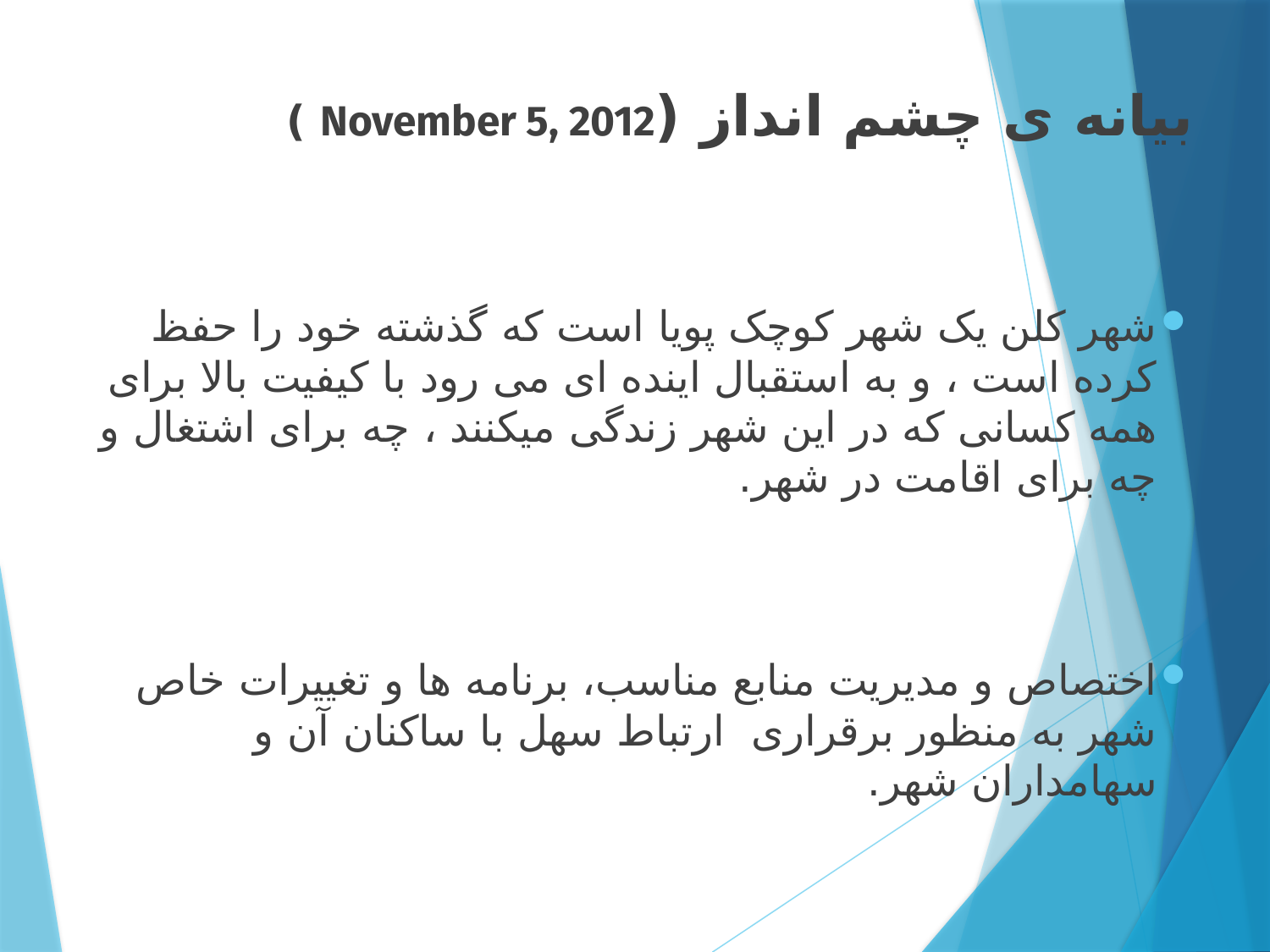

بیانه ی چشم انداز (November 5, 2012 )

شهر کلن یک شهر کوچک پویا است که گذشته خود را حفظ کرده است ، و به استقبال اینده ای می رود با کیفیت بالا برای همه کسانی که در این شهر زندگی میکنند ، چه برای اشتغال و چه برای اقامت در شهر.

اختصاص و مدیریت منابع مناسب، برنامه ها و تغییرات خاص شهر به منظور برقراری  ارتباط سهل با ساکنان آن و سهامداران شهر.